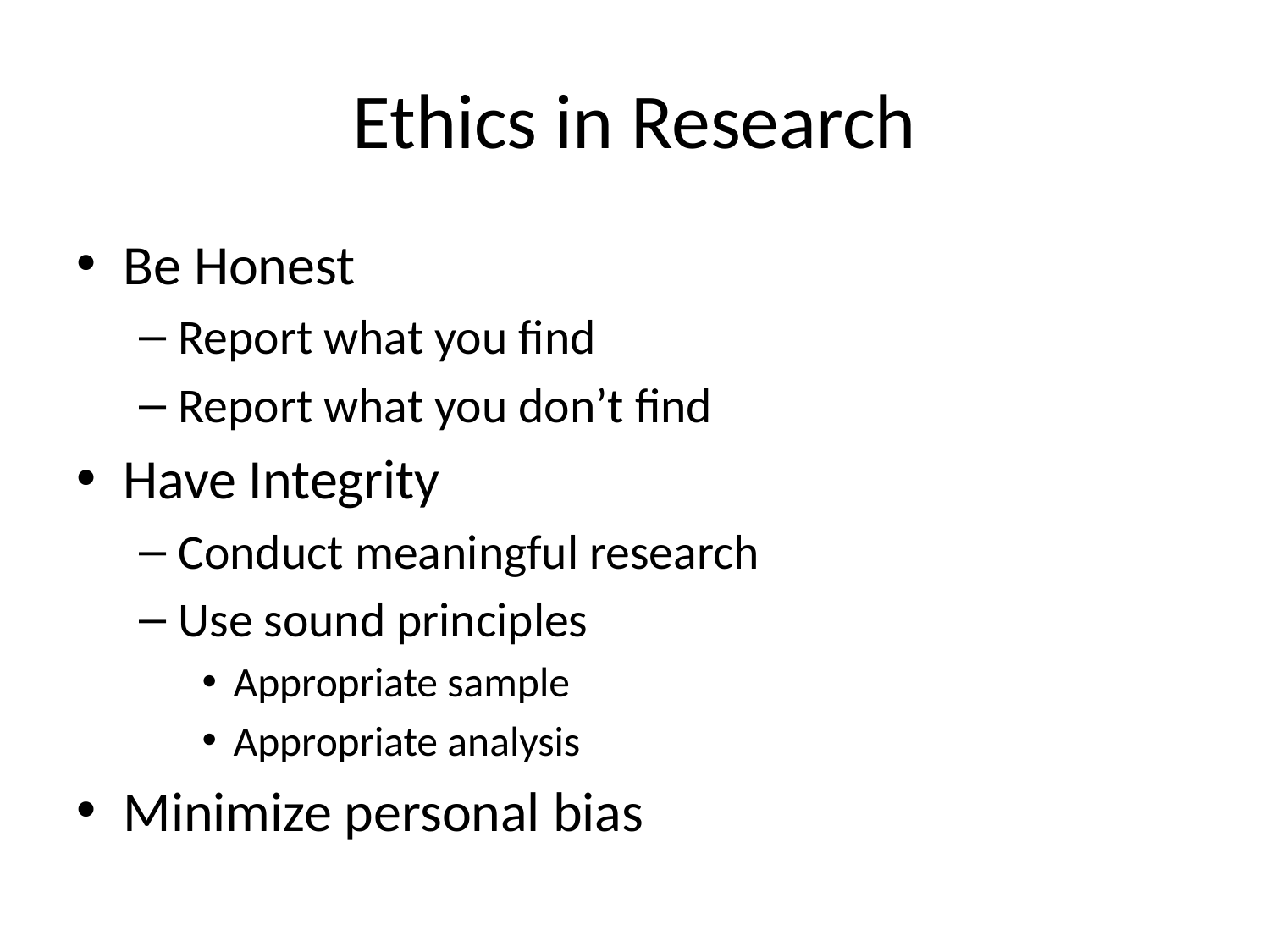

# Ethics in Research
Be Honest
Report what you find
Report what you don’t find
Have Integrity
Conduct meaningful research
Use sound principles
Appropriate sample
Appropriate analysis
Minimize personal bias